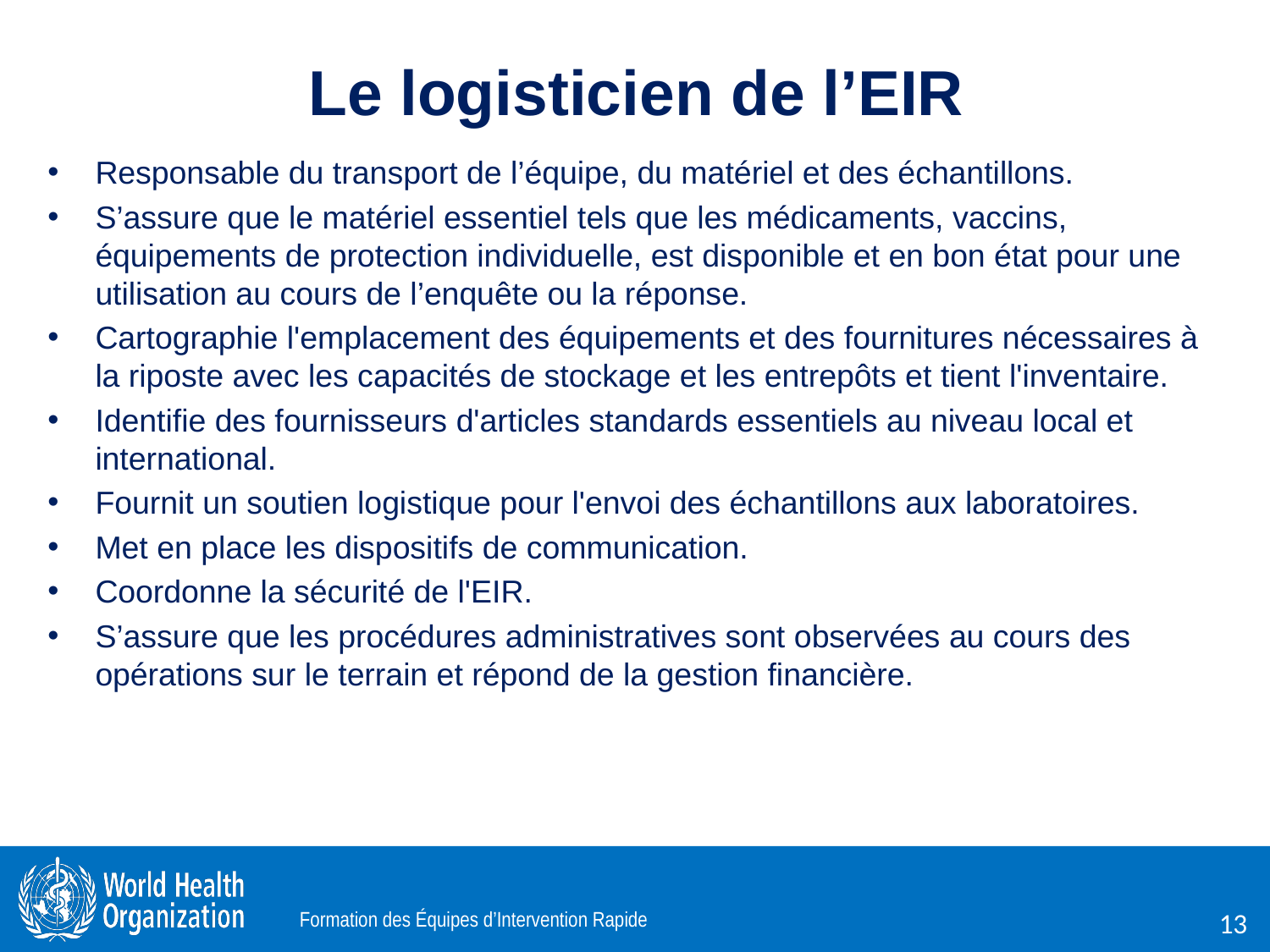

# Le logisticien de l’EIR
Responsable du transport de l’équipe, du matériel et des échantillons.
S’assure que le matériel essentiel tels que les médicaments, vaccins, équipements de protection individuelle, est disponible et en bon état pour une utilisation au cours de l’enquête ou la réponse.
Cartographie l'emplacement des équipements et des fournitures nécessaires à la riposte avec les capacités de stockage et les entrepôts et tient l'inventaire.
Identifie des fournisseurs d'articles standards essentiels au niveau local et international.
Fournit un soutien logistique pour l'envoi des échantillons aux laboratoires.
Met en place les dispositifs de communication.
Coordonne la sécurité de l'EIR.
S’assure que les procédures administratives sont observées au cours des opérations sur le terrain et répond de la gestion financière.